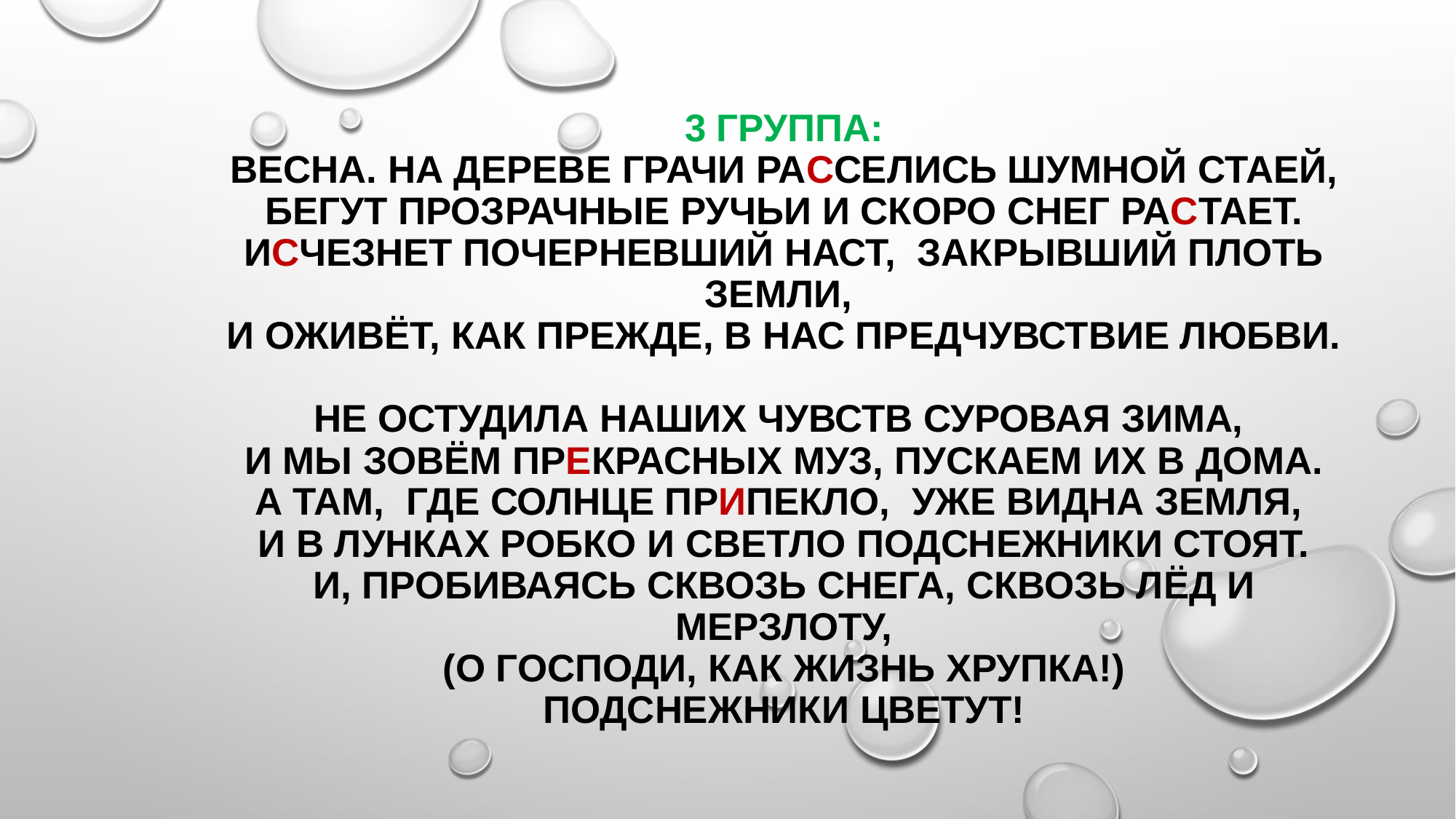

# 3 группа: Весна. На дереве грачи расселись шумной стаей, Бегут прозрачные ручьи и скоро снег растает. Исчезнет почерневший наст,  закрывший плоть земли, И оживёт, как прежде, в нас предчувствие любви.   Не остудила наших чувств суровая зима, И мы зовём прекрасных муз, пускаем их в дома. А там,  где солнце припекло,  уже видна земля, И в лунках робко и светло подснежники стоят. И, пробиваясь сквозь снега, сквозь лёд и мерзлоту, (О Господи, как жизнь хрупка!) Подснежники цветут!